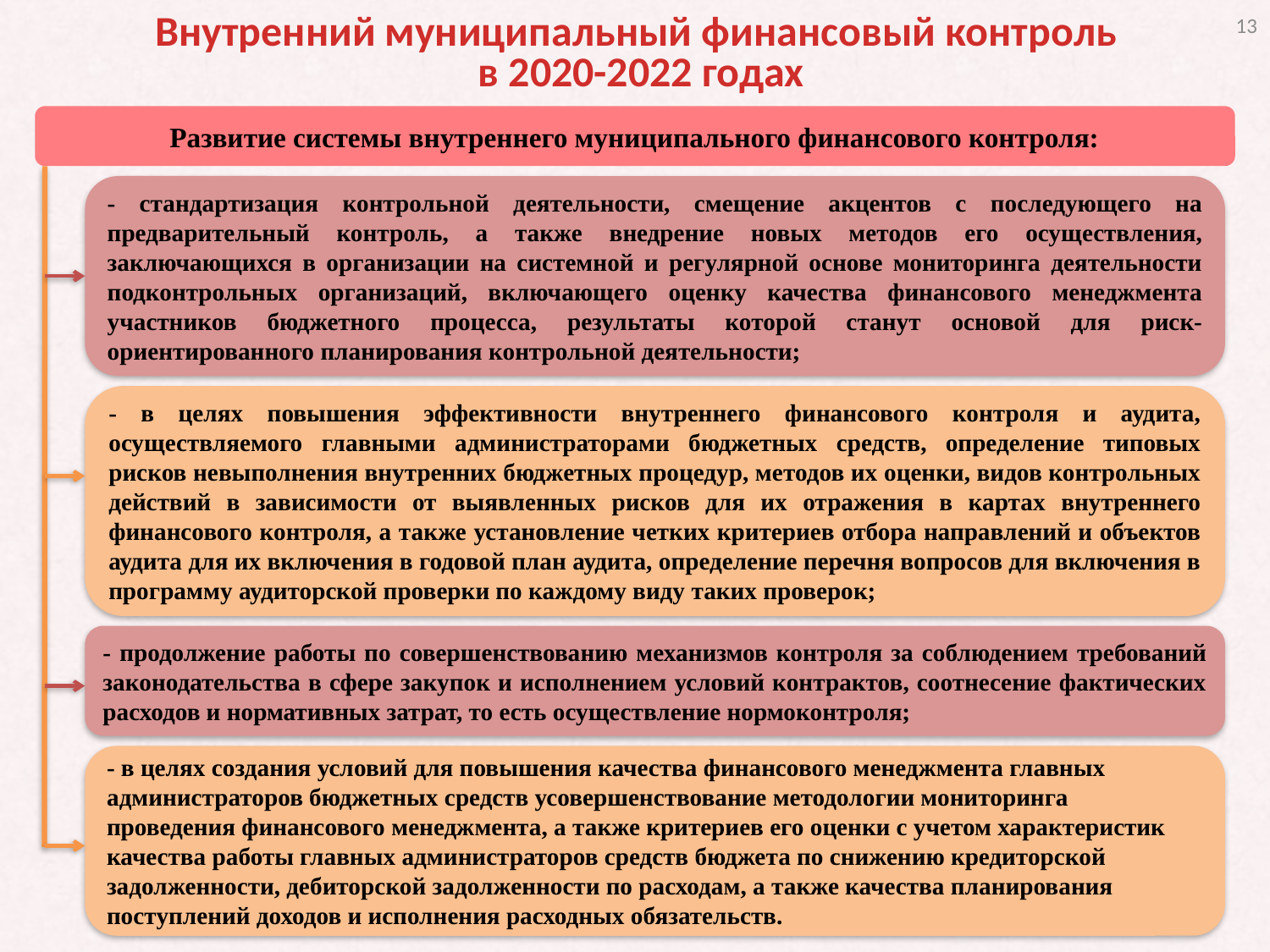

# Внутренний муниципальный финансовый контроль в 2020-2022 годах
13
Развитие системы внутреннего муниципального финансового контроля:
- стандартизация контрольной деятельности, смещение акцентов с последующего на предварительный контроль, а также внедрение новых методов его осуществления, заключающихся в организации на системной и регулярной основе мониторинга деятельности подконтрольных организаций, включающего оценку качества финансового менеджмента участников бюджетного процесса, результаты которой станут основой для риск-ориентированного планирования контрольной деятельности;
- в целях повышения эффективности внутреннего финансового контроля и аудита, осуществляемого главными администраторами бюджетных средств, определение типовых рисков невыполнения внутренних бюджетных процедур, методов их оценки, видов контрольных действий в зависимости от выявленных рисков для их отражения в картах внутреннего финансового контроля, а также установление четких критериев отбора направлений и объектов аудита для их включения в годовой план аудита, определение перечня вопросов для включения в программу аудиторской проверки по каждому виду таких проверок;
- продолжение работы по совершенствованию механизмов контроля за соблюдением требований законодательства в сфере закупок и исполнением условий контрактов, соотнесение фактических расходов и нормативных затрат, то есть осуществление нормоконтроля;
- в целях создания условий для повышения качества финансового менеджмента главных администраторов бюджетных средств усовершенствование методологии мониторинга проведения финансового менеджмента, а также критериев его оценки с учетом характеристик качества работы главных администраторов средств бюджета по снижению кредиторской задолженности, дебиторской задолженности по расходам, а также качества планирования поступлений доходов и исполнения расходных обязательств.